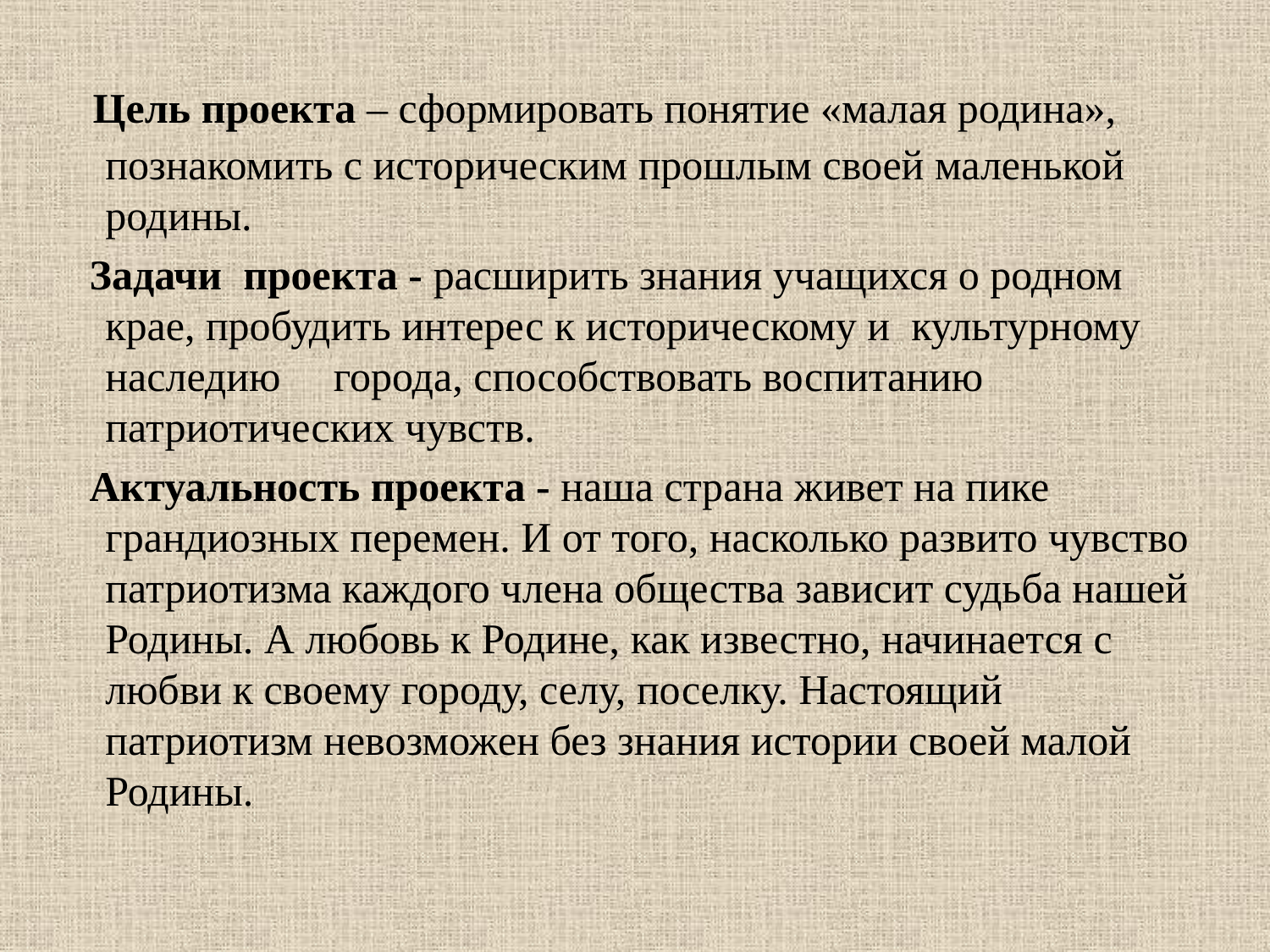

#
  Цель проекта – сформировать понятие «малая родина», познакомить с историческим прошлым своей маленькой родины.
   Задачи  проекта - расширить знания учащихся о родном крае, пробудить интерес к историческому и  культурному наследию     города, способствовать воспитанию патриотических чувств.
   Актуальность проекта - наша страна живет на пике грандиозных перемен. И от того, насколько развито чувство патриотизма каждого члена общества зависит судьба нашей Родины. А любовь к Родине, как известно, начинается с любви к своему городу, селу, поселку. Настоящий патриотизм невозможен без знания истории своей малой Родины.